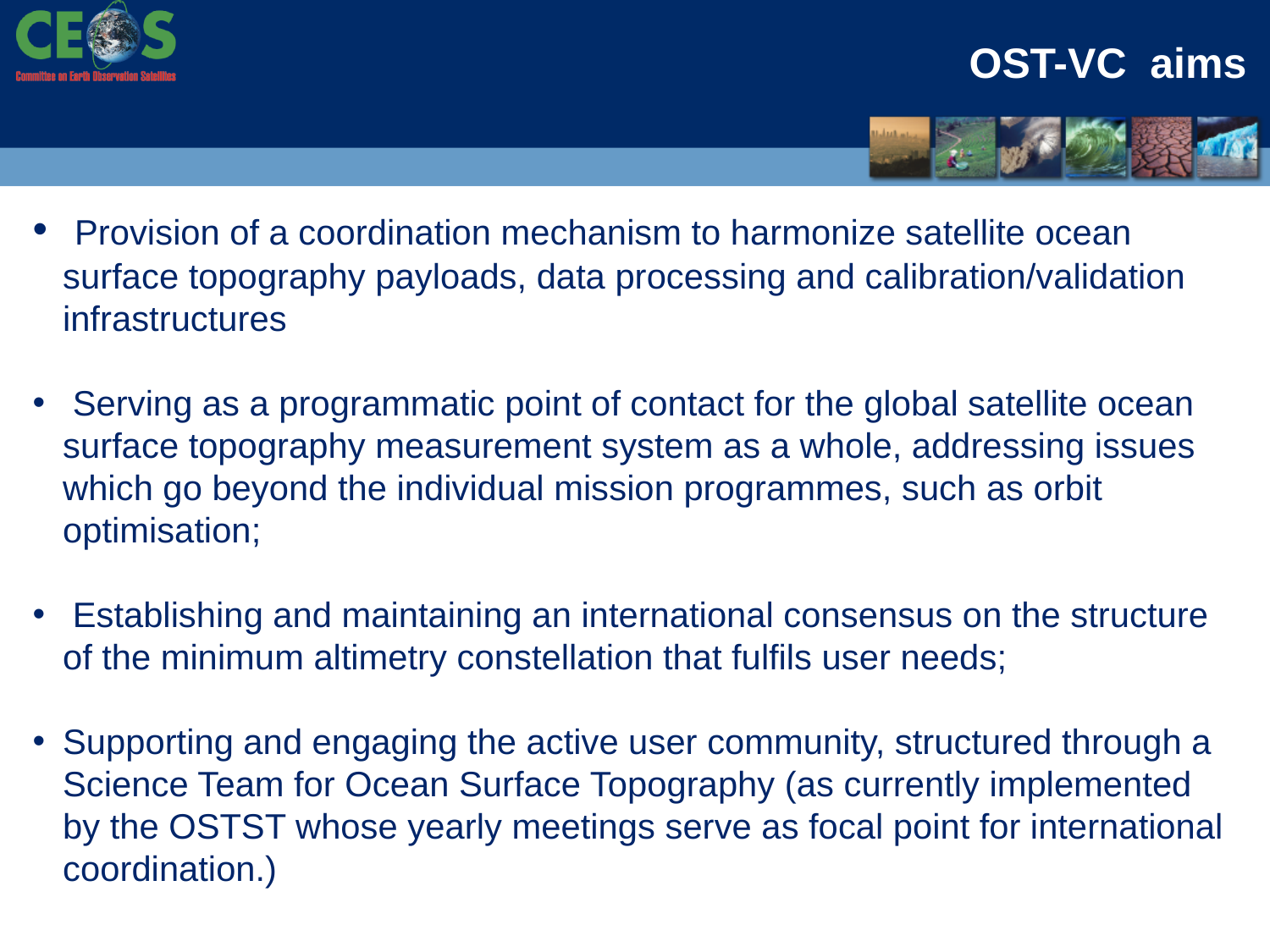

# OST-VC  aims
 Provision of a coordination mechanism to harmonize satellite ocean surface topography payloads, data processing and calibration/validation infrastructures

 Serving as a programmatic point of contact for the global satellite ocean surface topography measurement system as a whole, addressing issues which go beyond the individual mission programmes, such as orbit optimisation;

 Establishing and maintaining an international consensus on the structure of the minimum altimetry constellation that fulfils user needs;

Supporting and engaging the active user community, structured through a Science Team for Ocean Surface Topography (as currently implemented by the OSTST whose yearly meetings serve as focal point for international coordination.)